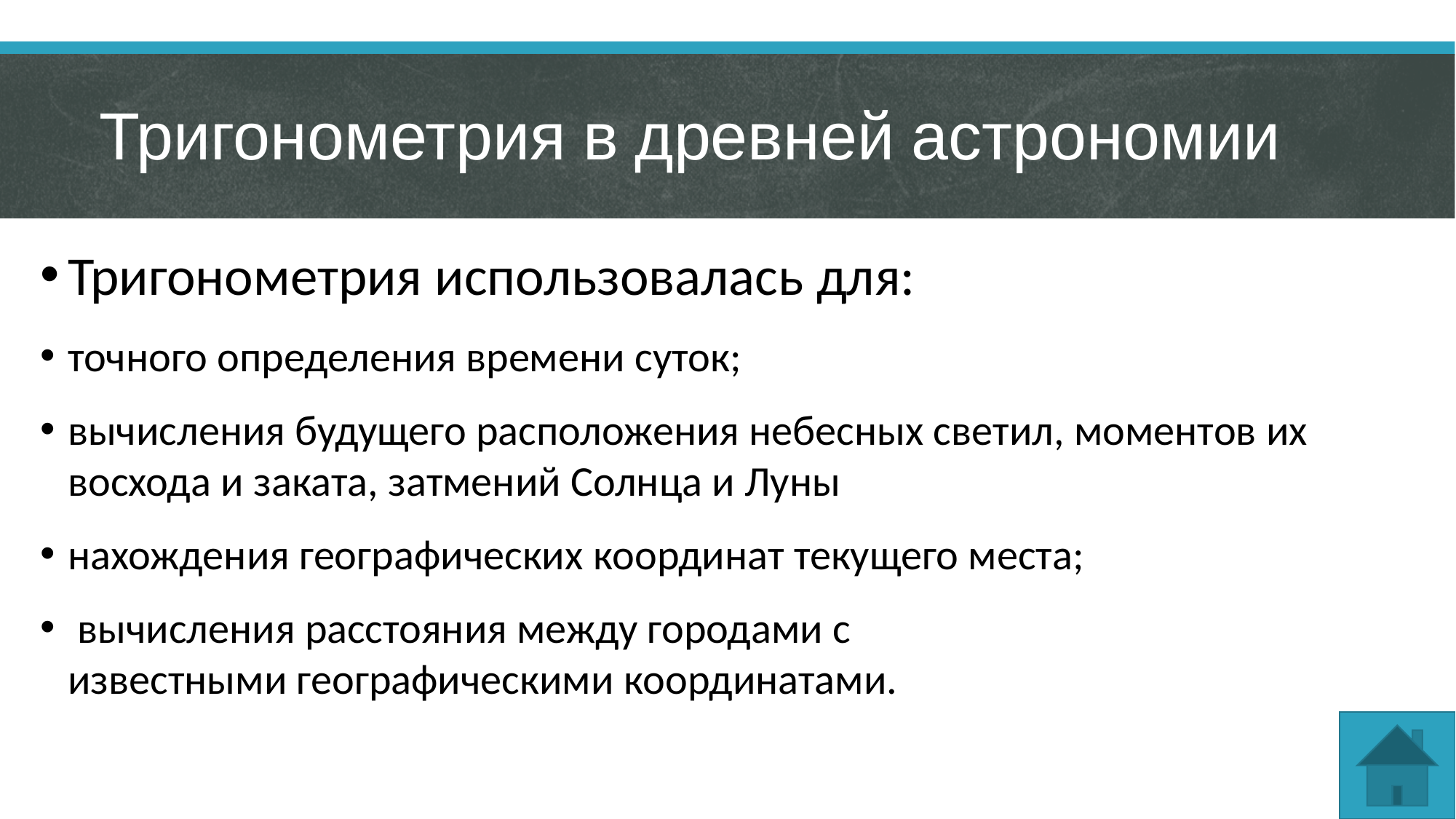

# Тригонометрия в древней астрономии
Тригонометрия использовалась для:
точного определения времени суток;
вычисления будущего расположения небесных светил, моментов их восхода и заката, затмений Солнца и Луны
нахождения географических координат текущего места;
 вычисления расстояния между городами с известными географическими координатами.